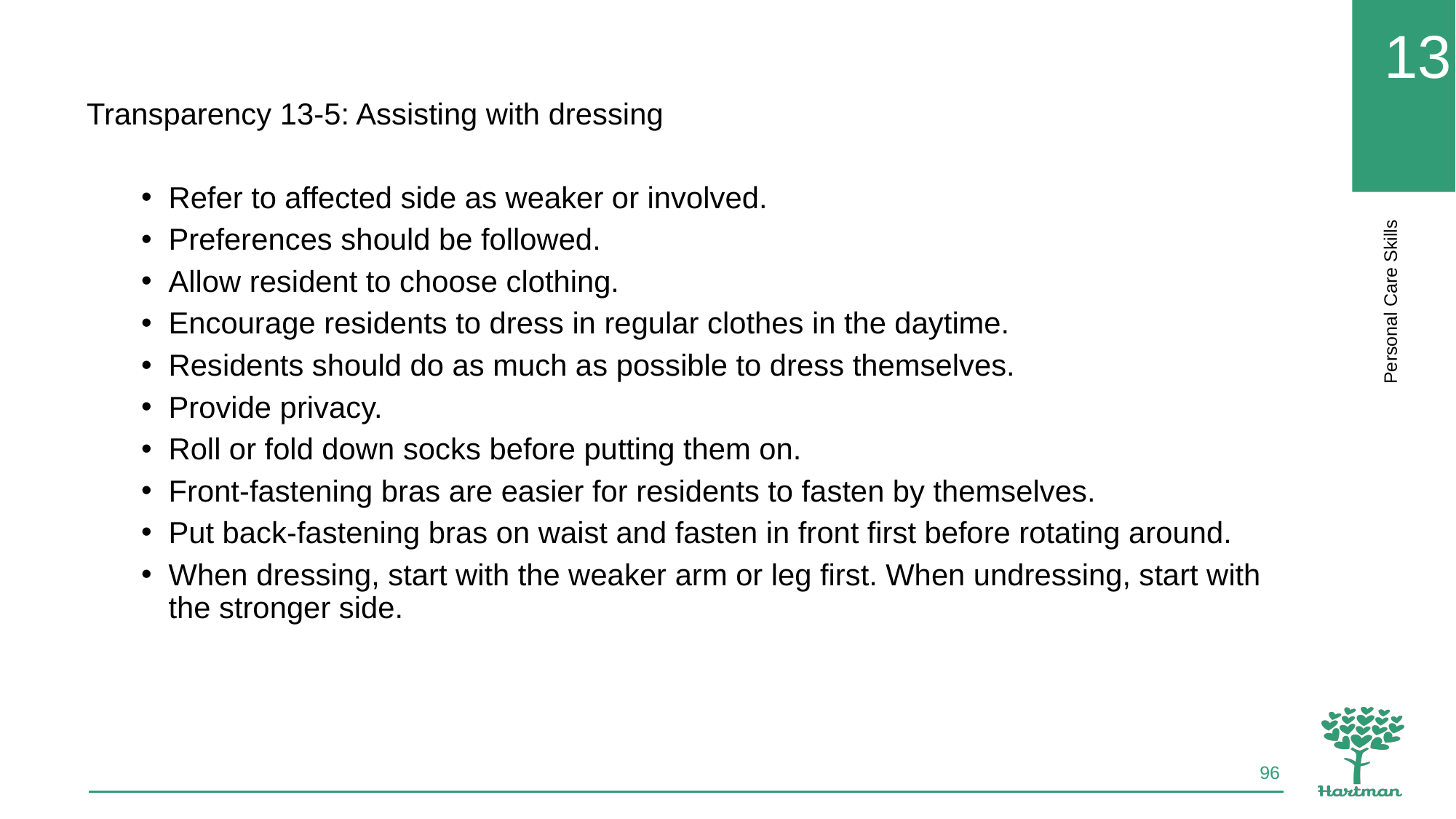

Transparency 13-5: Assisting with dressing

Refer to affected side as weaker or involved.
Preferences should be followed.
Allow resident to choose clothing.
Encourage residents to dress in regular clothes in the daytime.
Residents should do as much as possible to dress themselves.
Provide privacy.
Roll or fold down socks before putting them on.
Front-fastening bras are easier for residents to fasten by themselves.
Put back-fastening bras on waist and fasten in front first before rotating around.
When dressing, start with the weaker arm or leg first. When undressing, start with the stronger side.

96